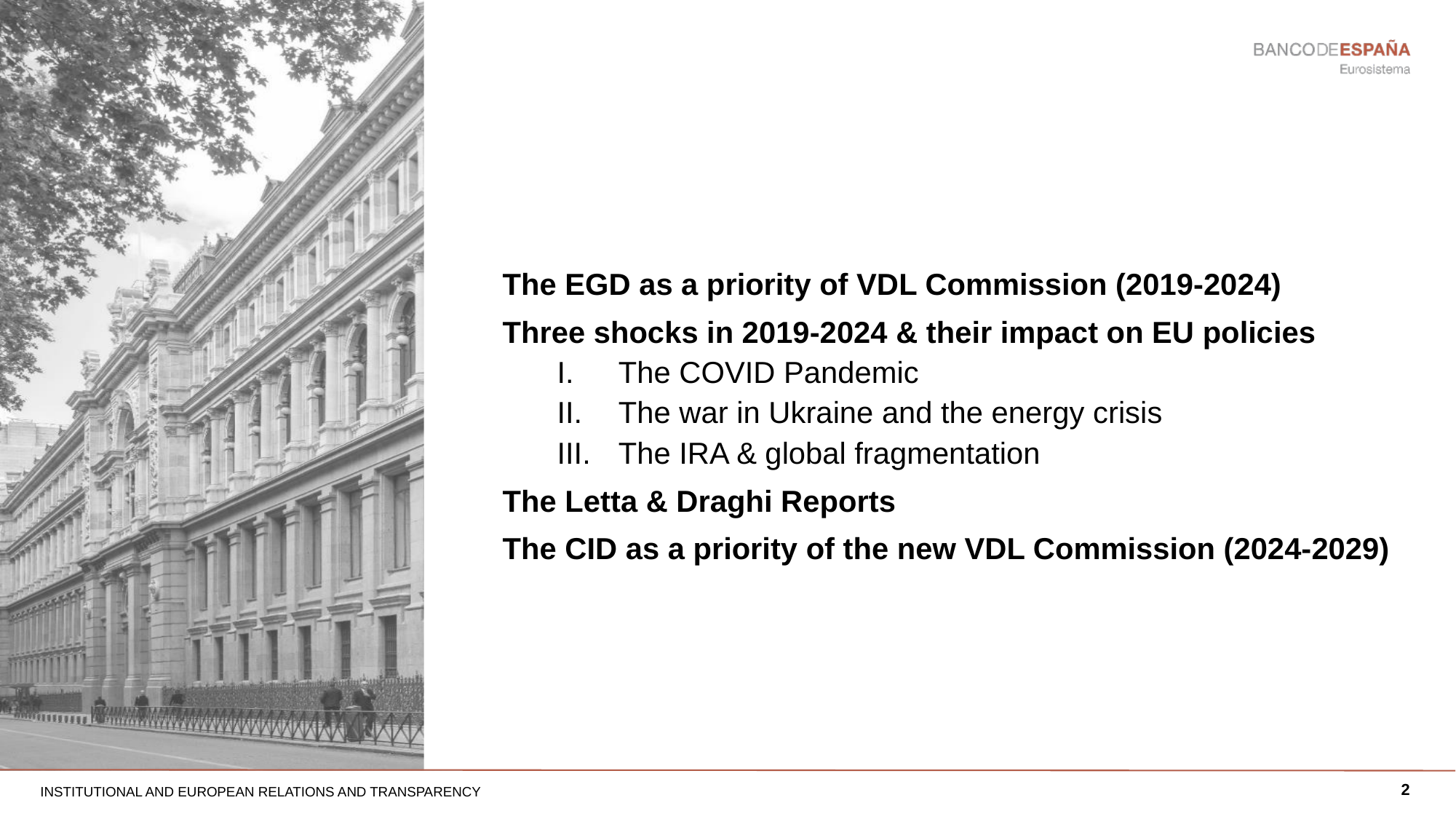

#
The EGD as a priority of VDL Commission (2019-2024)
Three shocks in 2019-2024 & their impact on EU policies
The COVID Pandemic
The war in Ukraine and the energy crisis
The IRA & global fragmentation
The Letta & Draghi Reports
The CID as a priority of the new VDL Commission (2024-2029)
2
INSTITUTIONAL AND EUROPEAN RELATIONS AND TRANSPARENCY